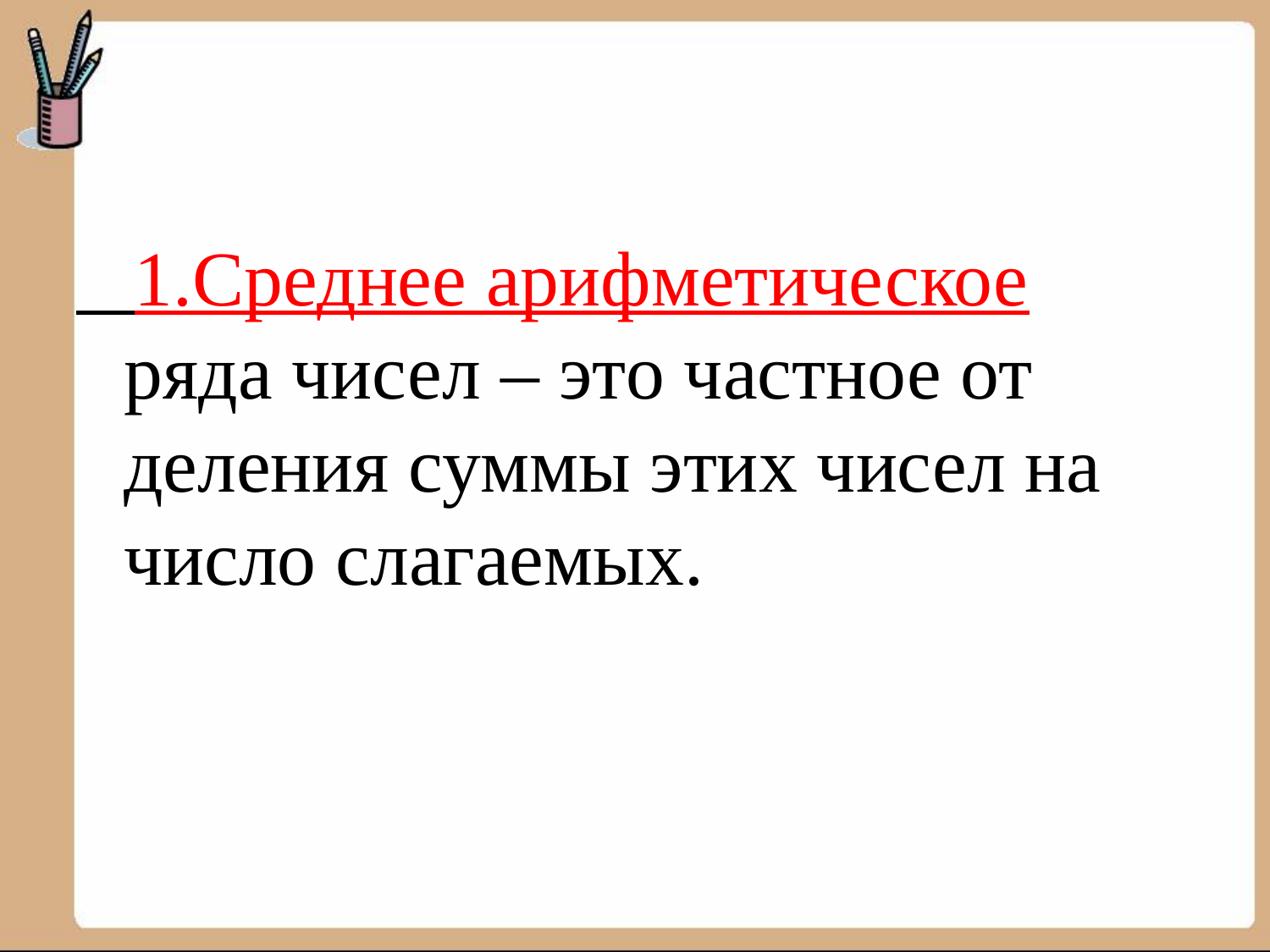

1.Среднее арифметическое ряда чисел – это частное от деления суммы этих чисел на число слагаемых.